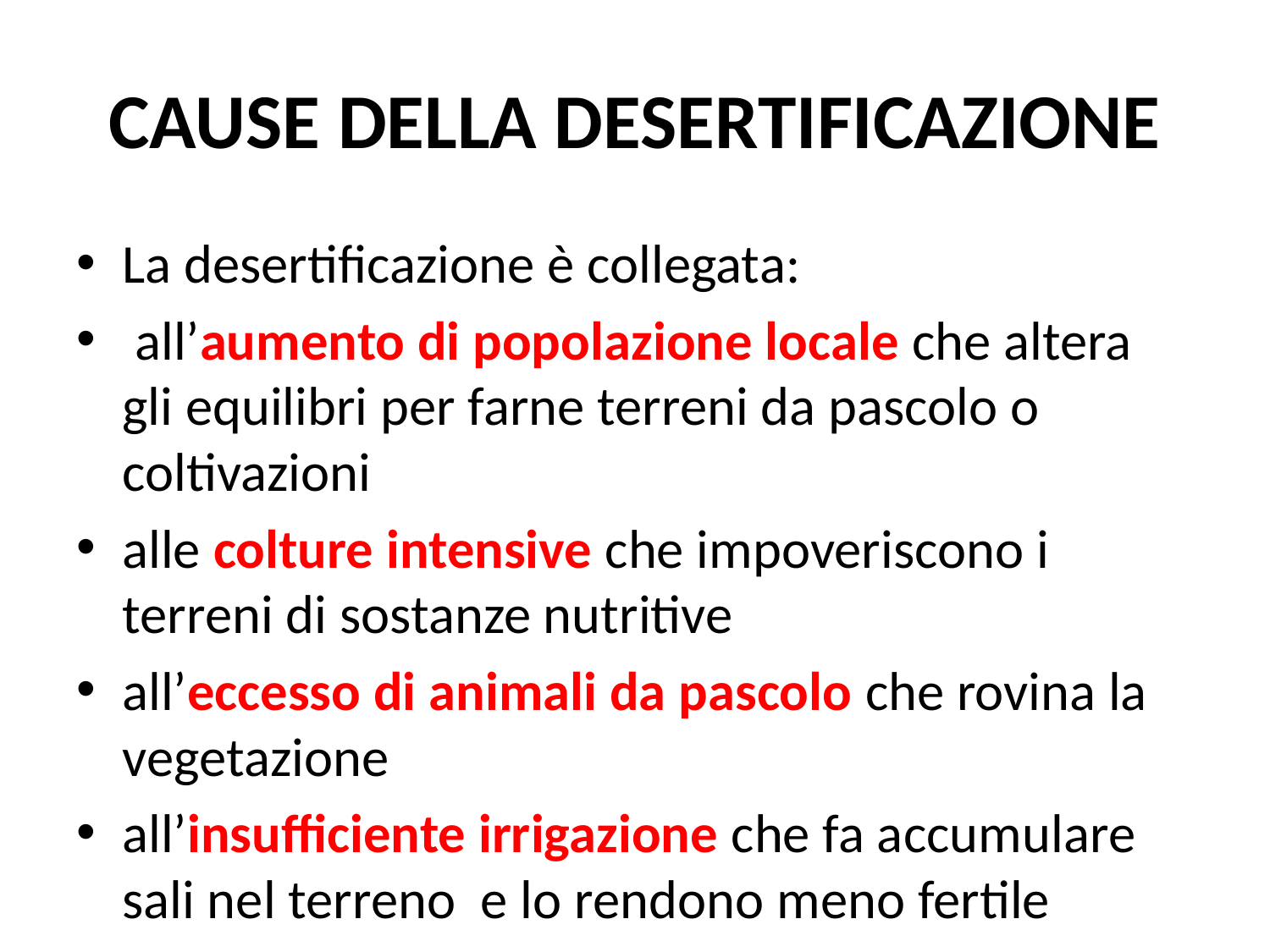

# CAUSE DELLA DESERTIFICAZIONE
La desertificazione è collegata:
 all’aumento di popolazione locale che altera gli equilibri per farne terreni da pascolo o coltivazioni
alle colture intensive che impoveriscono i terreni di sostanze nutritive
all’eccesso di animali da pascolo che rovina la vegetazione
all’insufficiente irrigazione che fa accumulare sali nel terreno  e lo rendono meno fertile